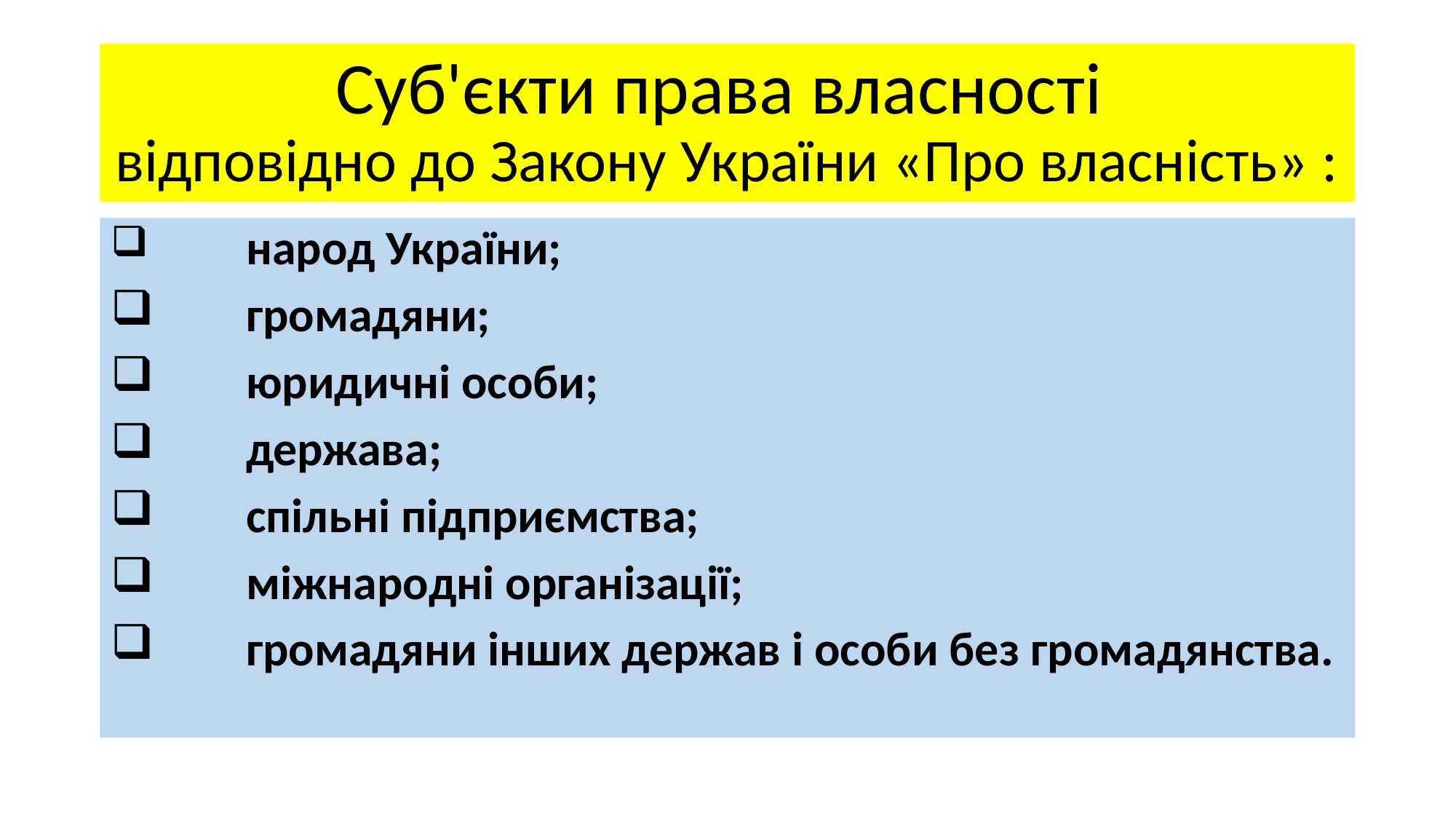

# Суб'єкти права власності відповідно до Закону України «Про власність» :
	народ України;
	громадяни;
	юридичні особи;
	держава;
	спільні підприємства;
	міжнародні організації;
	громадяни інших держав і особи без громадянства.